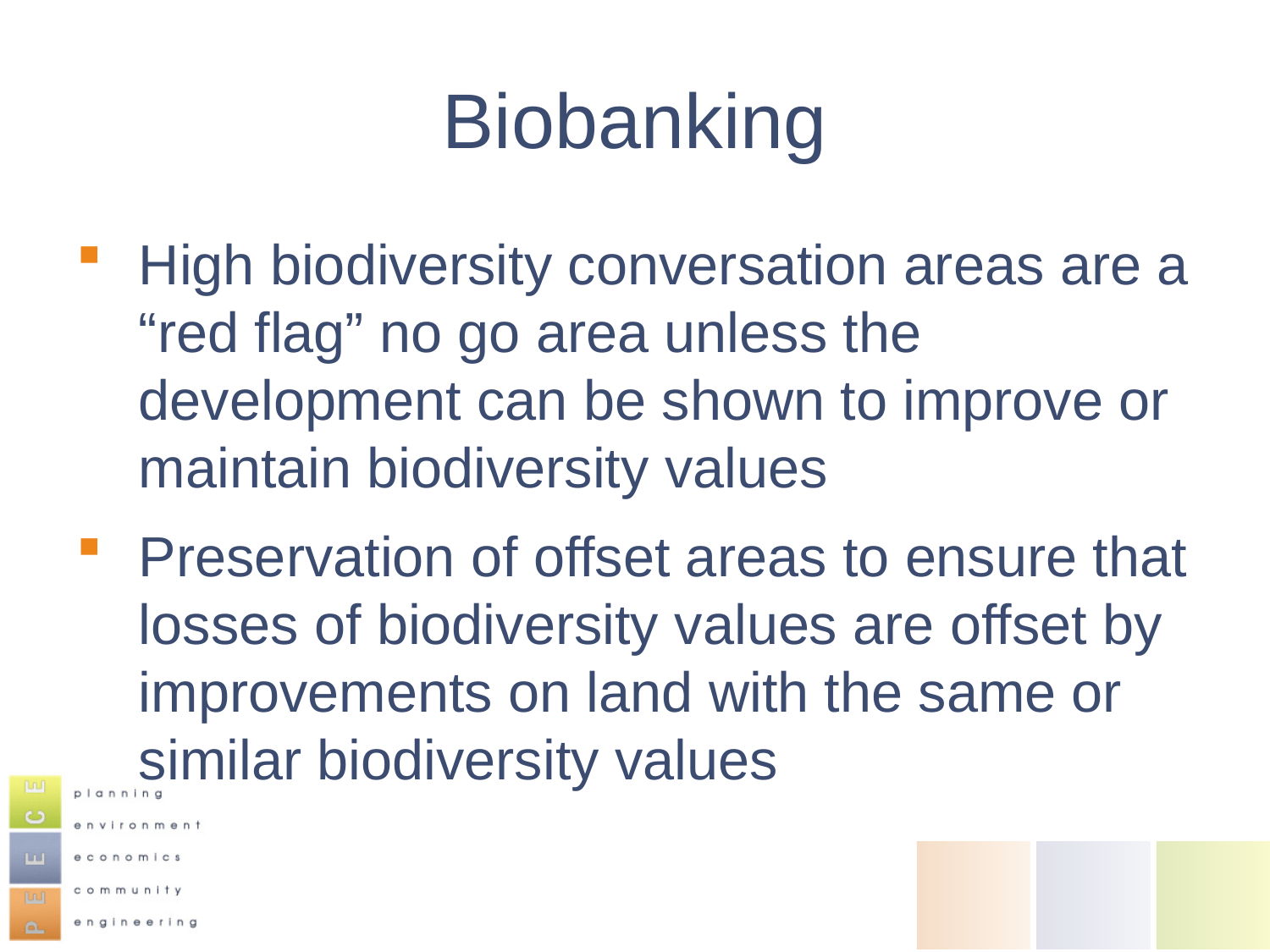

# Biobanking
High biodiversity conversation areas are a “red flag” no go area unless the development can be shown to improve or maintain biodiversity values
Preservation of offset areas to ensure that losses of biodiversity values are offset by improvements on land with the same or similar biodiversity values